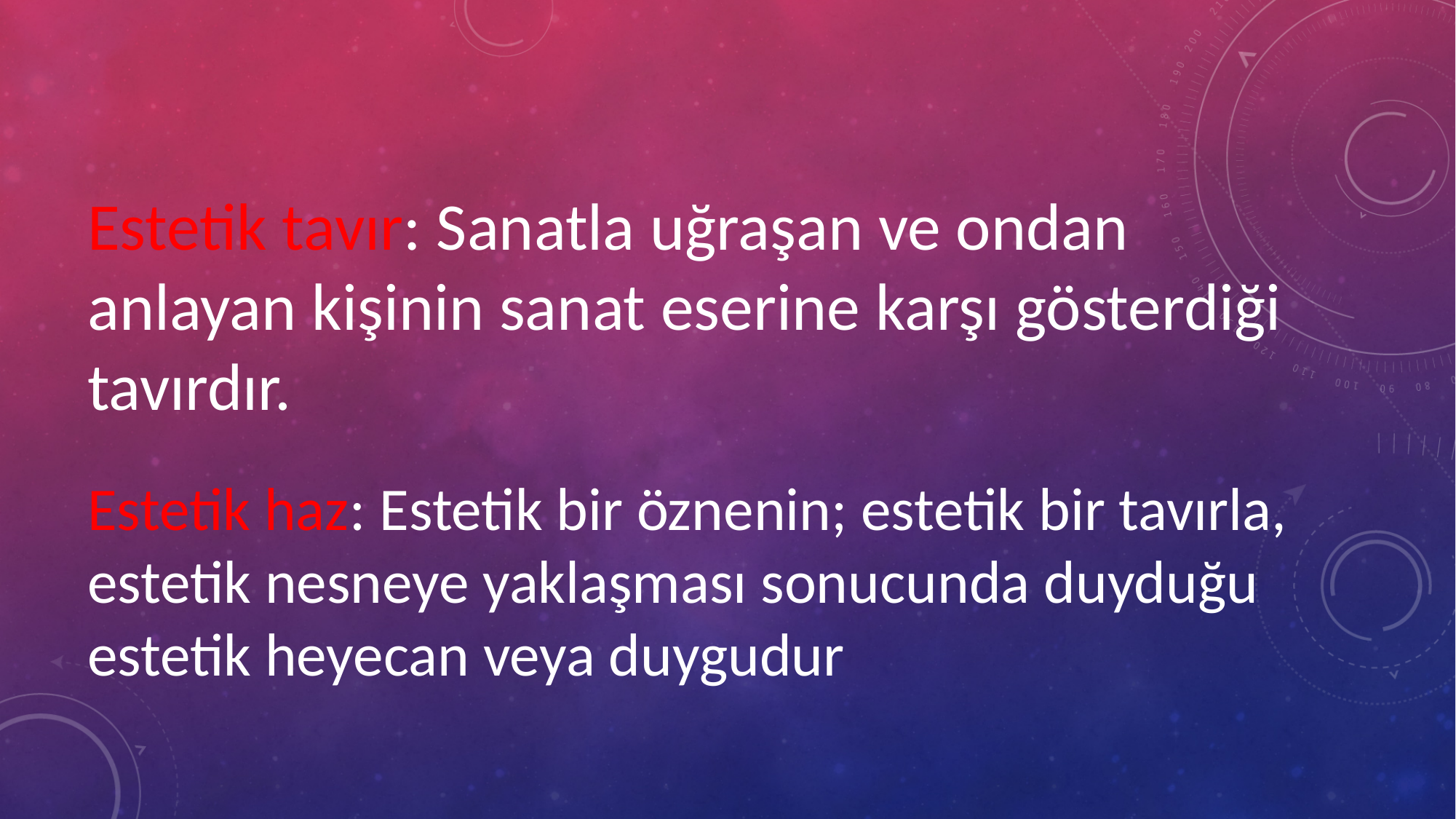

Estetik tavır: Sanatla uğraşan ve ondan anlayan kişinin sanat eserine karşı gösterdiği tavırdır.

Estetik haz: Estetik bir öznenin; estetik bir tavırla,
estetik nesneye yaklaşması sonucunda duyduğu estetik heyecan veya duygudur